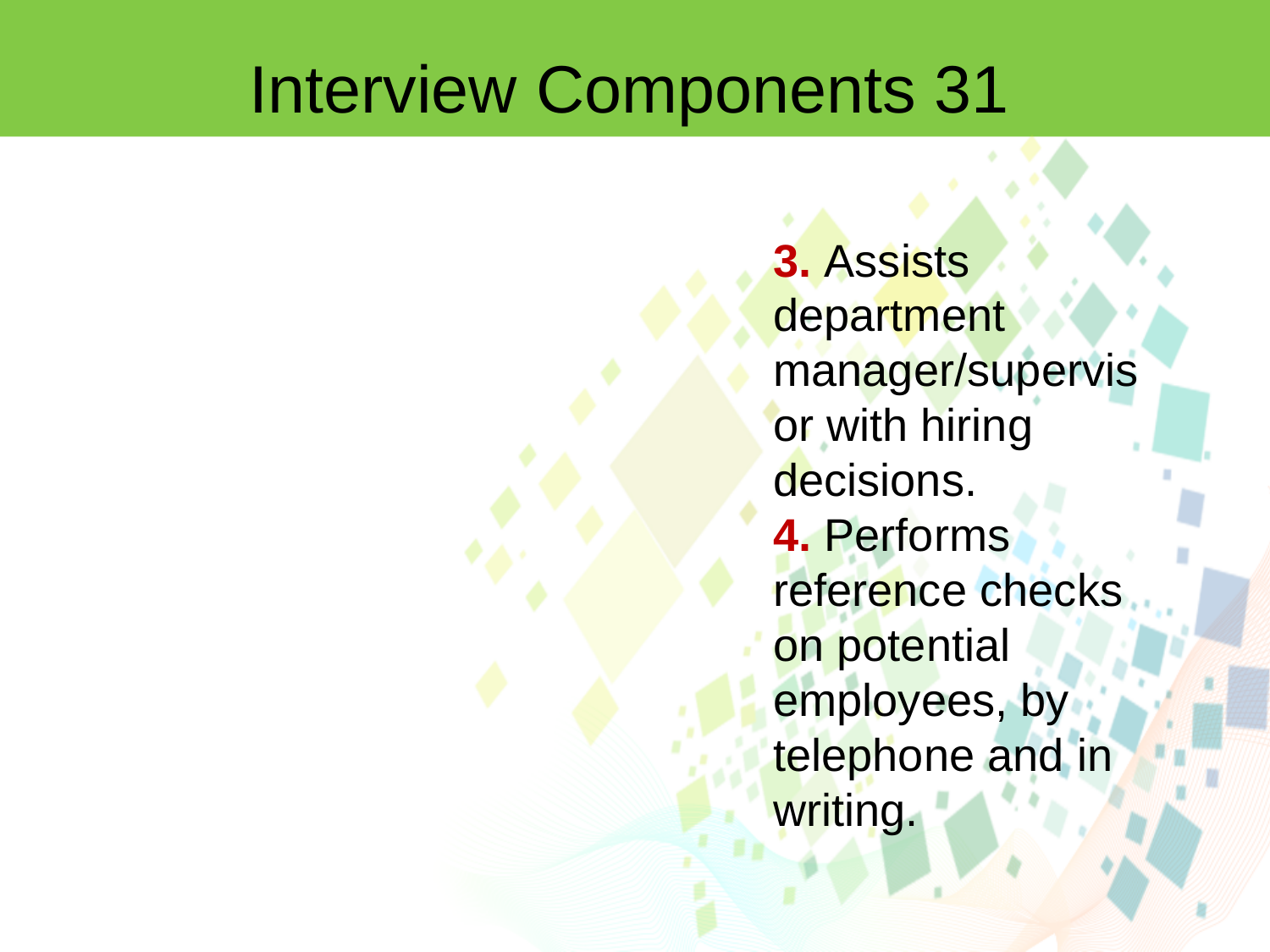

Interview Components 31
3. Assists department manager/supervisor with hiring decisions.
4. Performs reference checks on potential employees, by telephone and in writing.